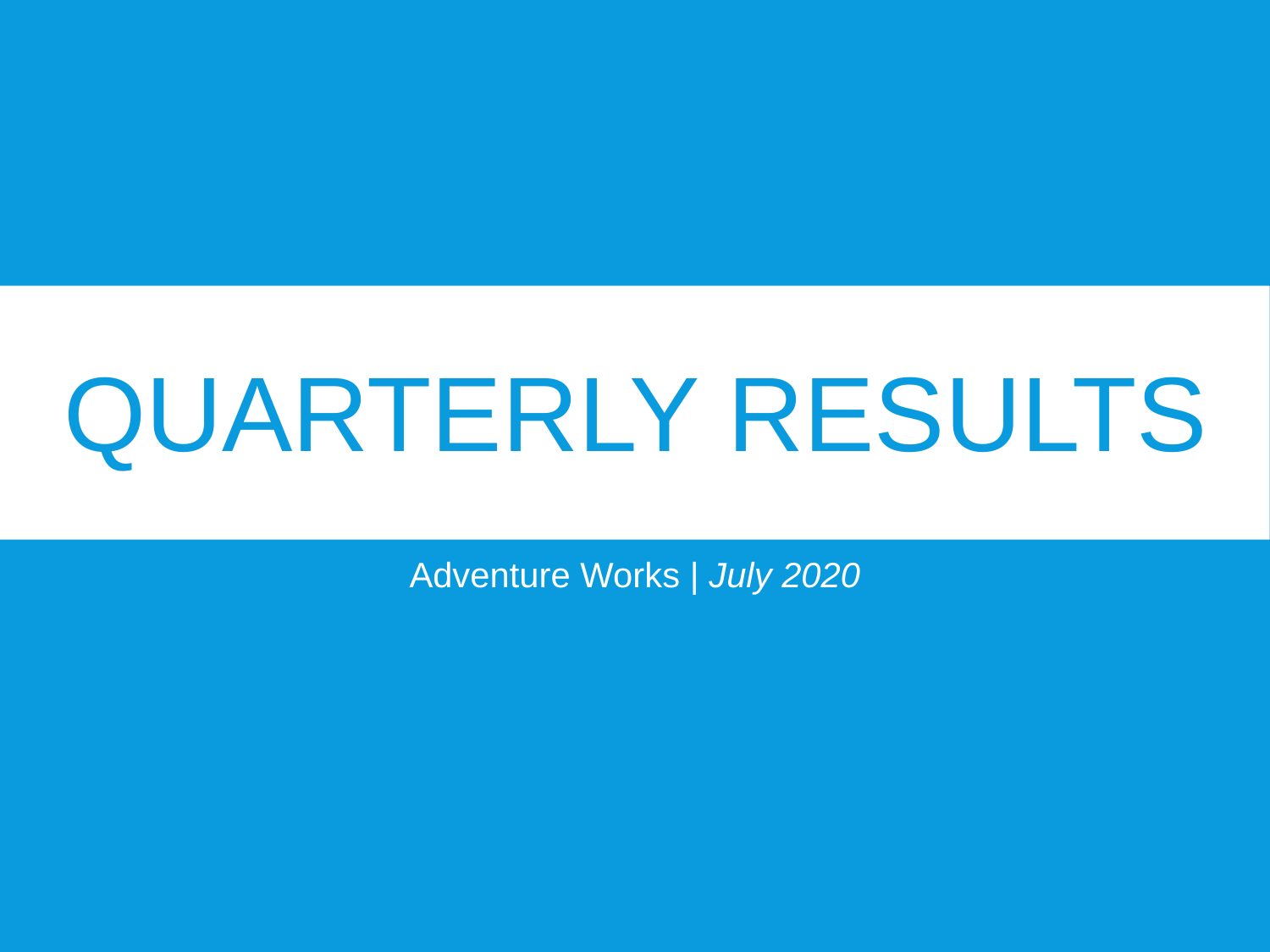

# Quarterly Results
Adventure Works | July 2020